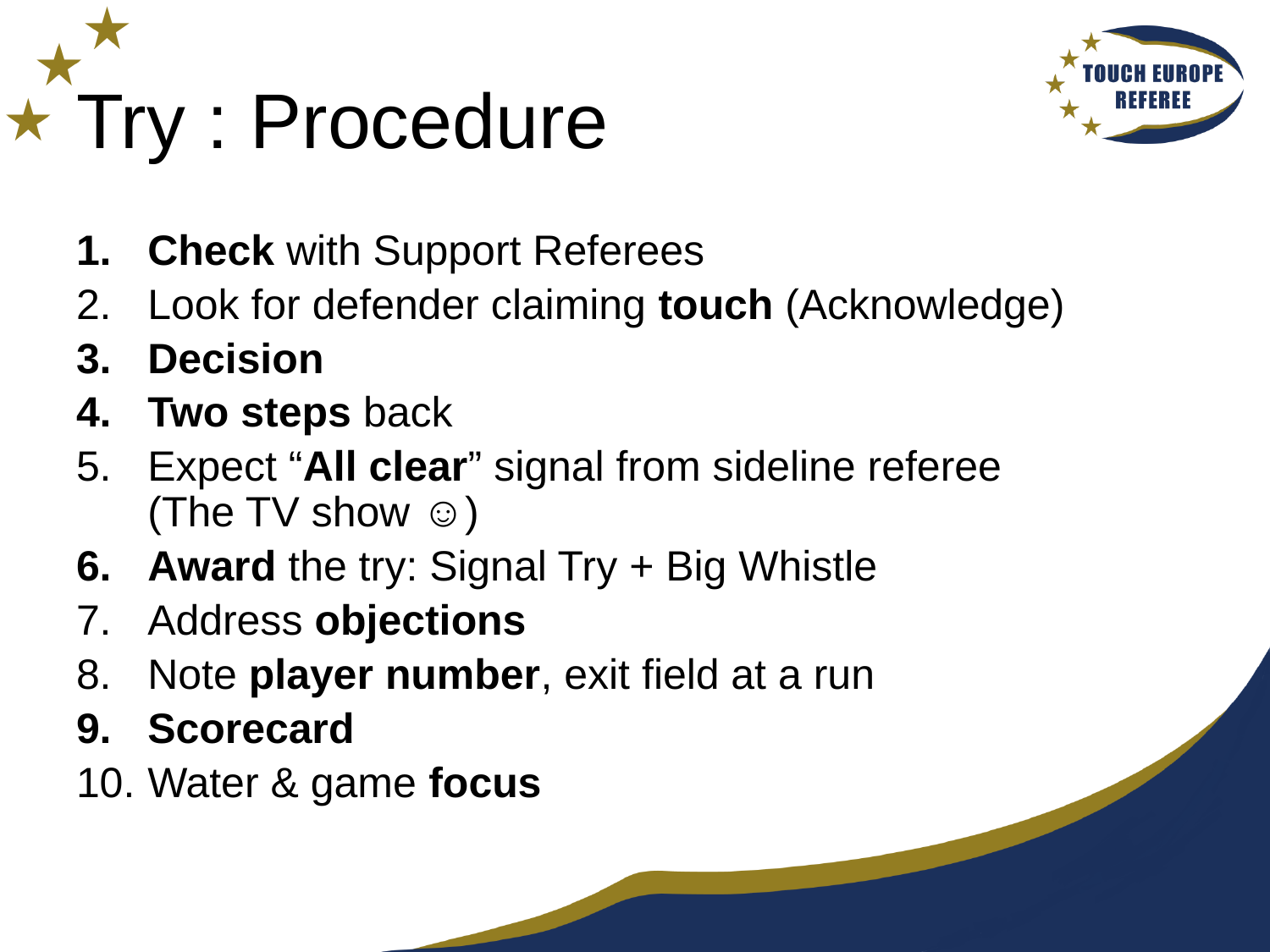

# Try : Procedure
Check with Support Referees
Look for defender claiming touch (Acknowledge)
Decision
Two steps back
Expect “All clear” signal from sideline referee
(The TV show ☺)
Award the try: Signal Try + Big Whistle
Address objections
Note player number, exit field at a run
Scorecard
Water & game focus